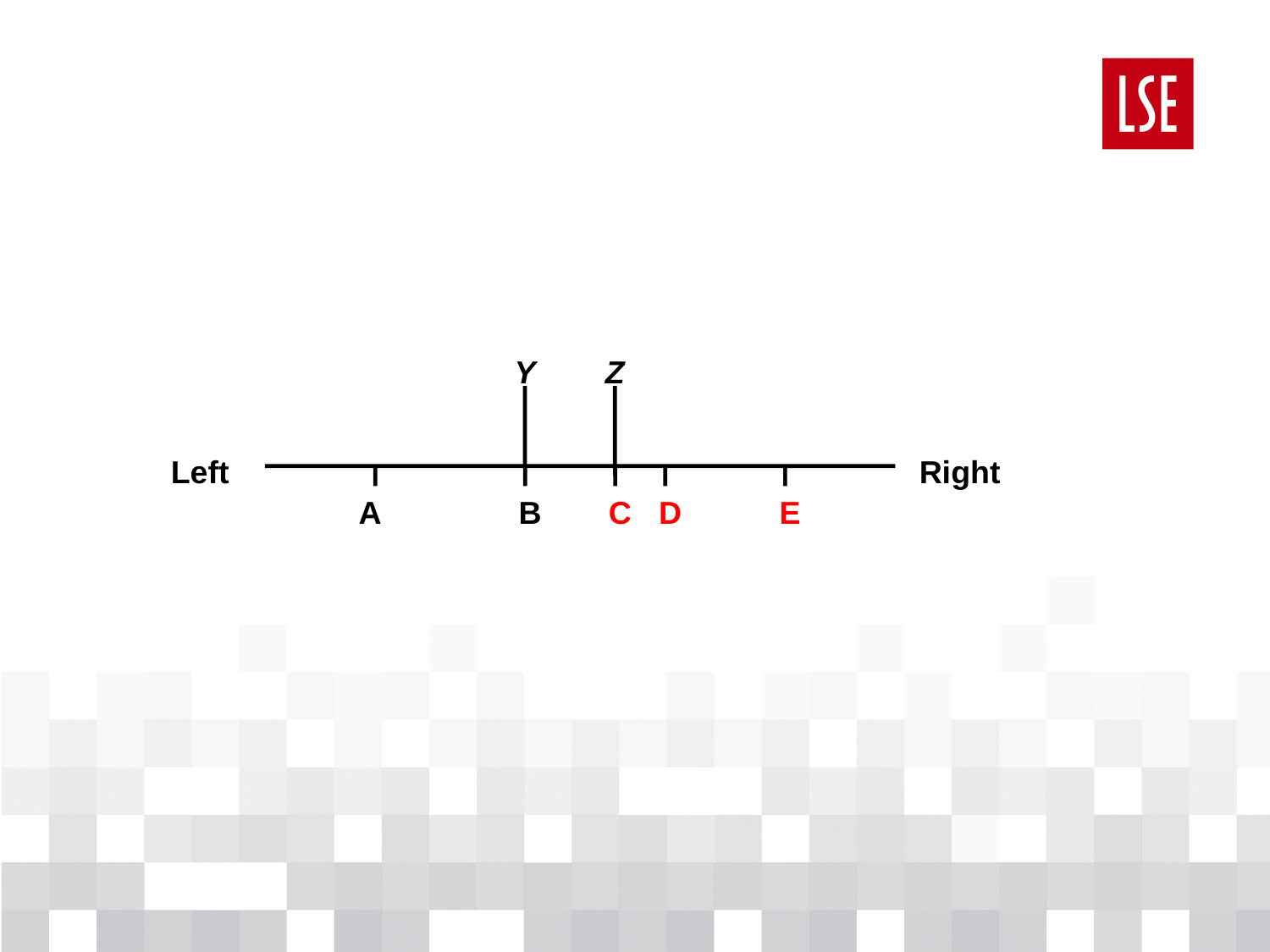

Y
Z

Left
Right

A
B
C
D
E